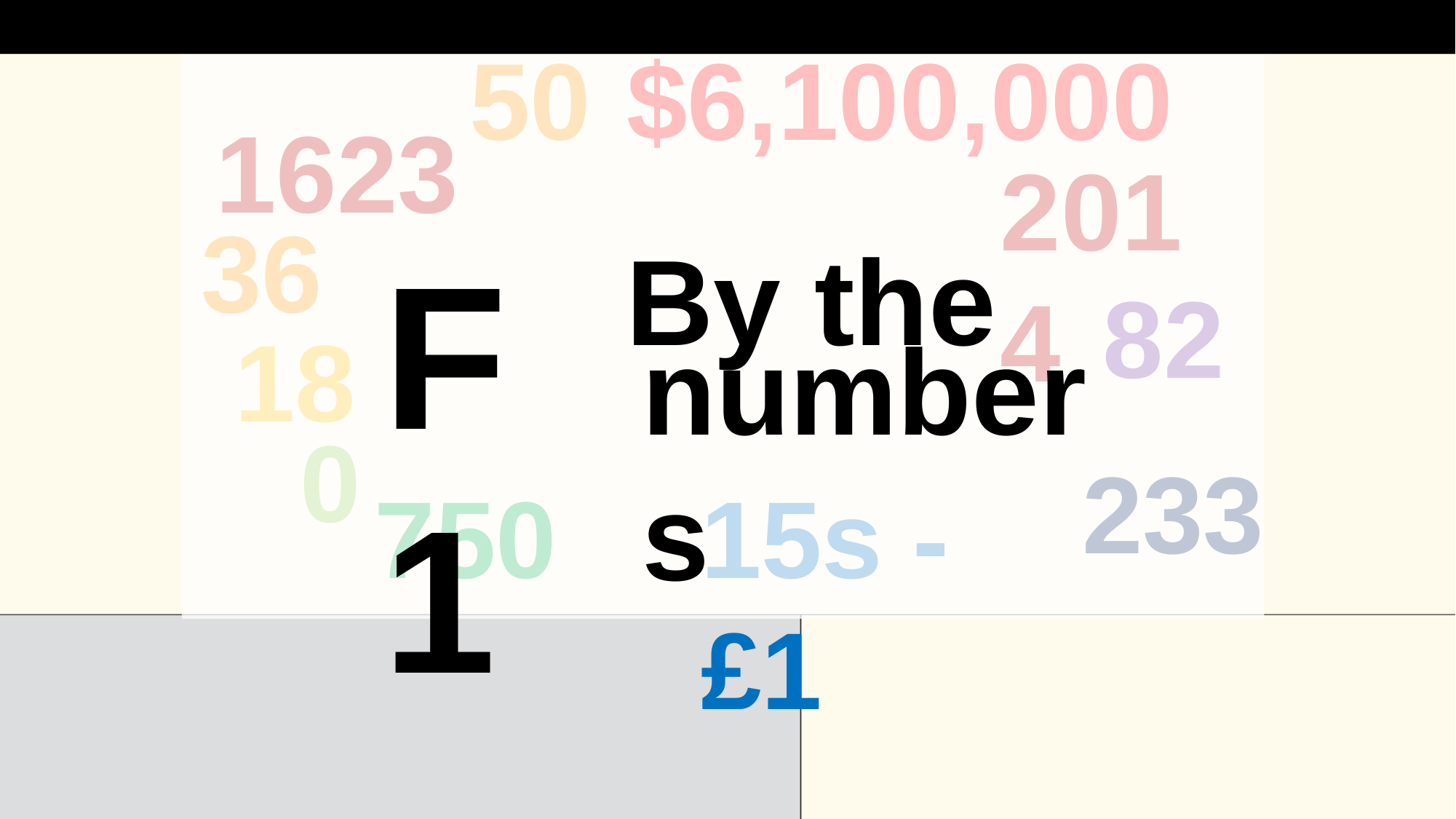

50
$6,100,000

1623
2014
36
By the
F1
82
18
numbers
0
233
750
15s - £1